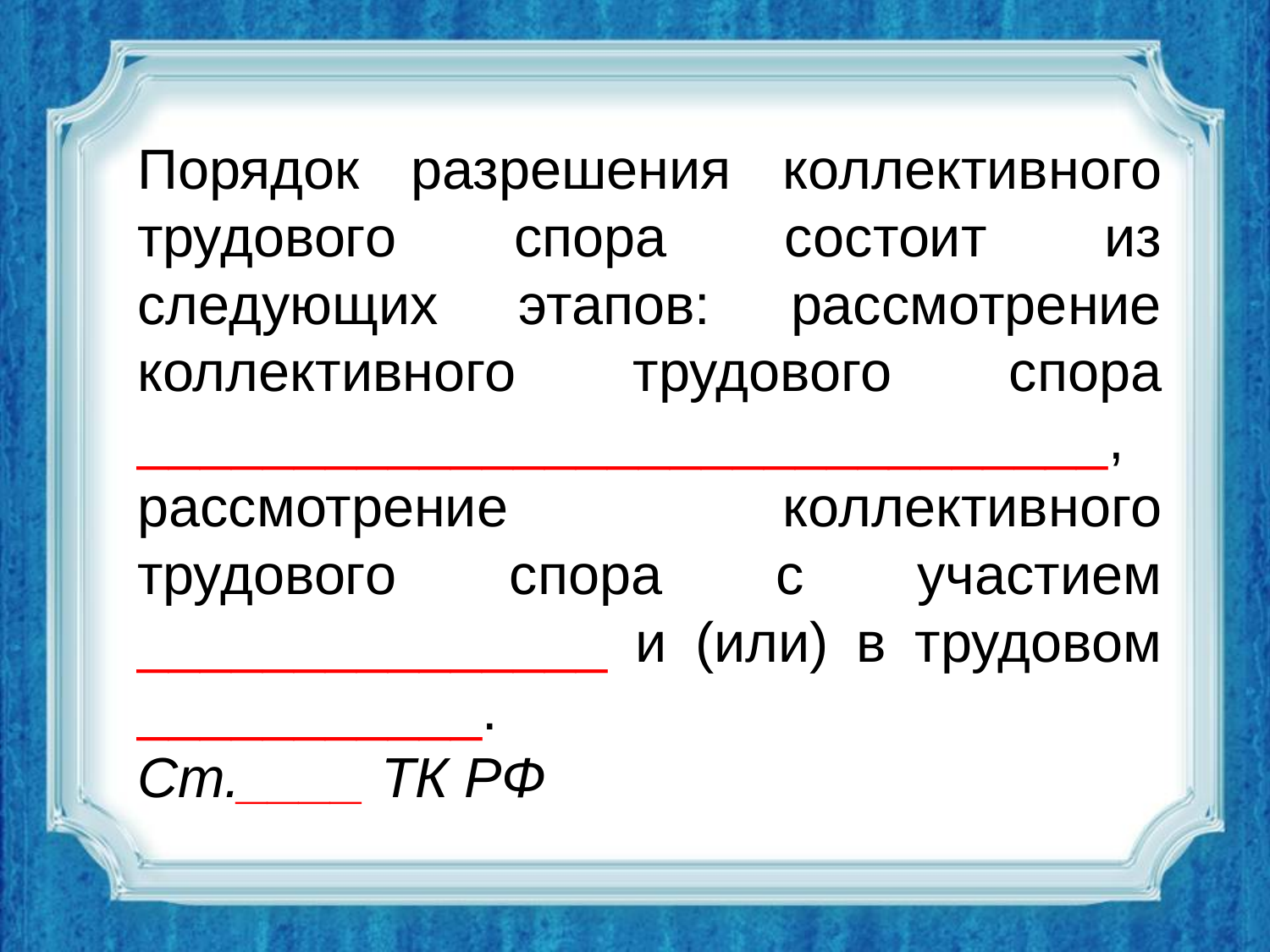

Порядок разрешения коллективного трудового спора состоит из следующих этапов: рассмотрение коллективного трудового спора _______________________________, рассмотрение коллективного трудового спора с участием _______________ и (или) в трудовом ___________.
Ст.____ ТК РФ